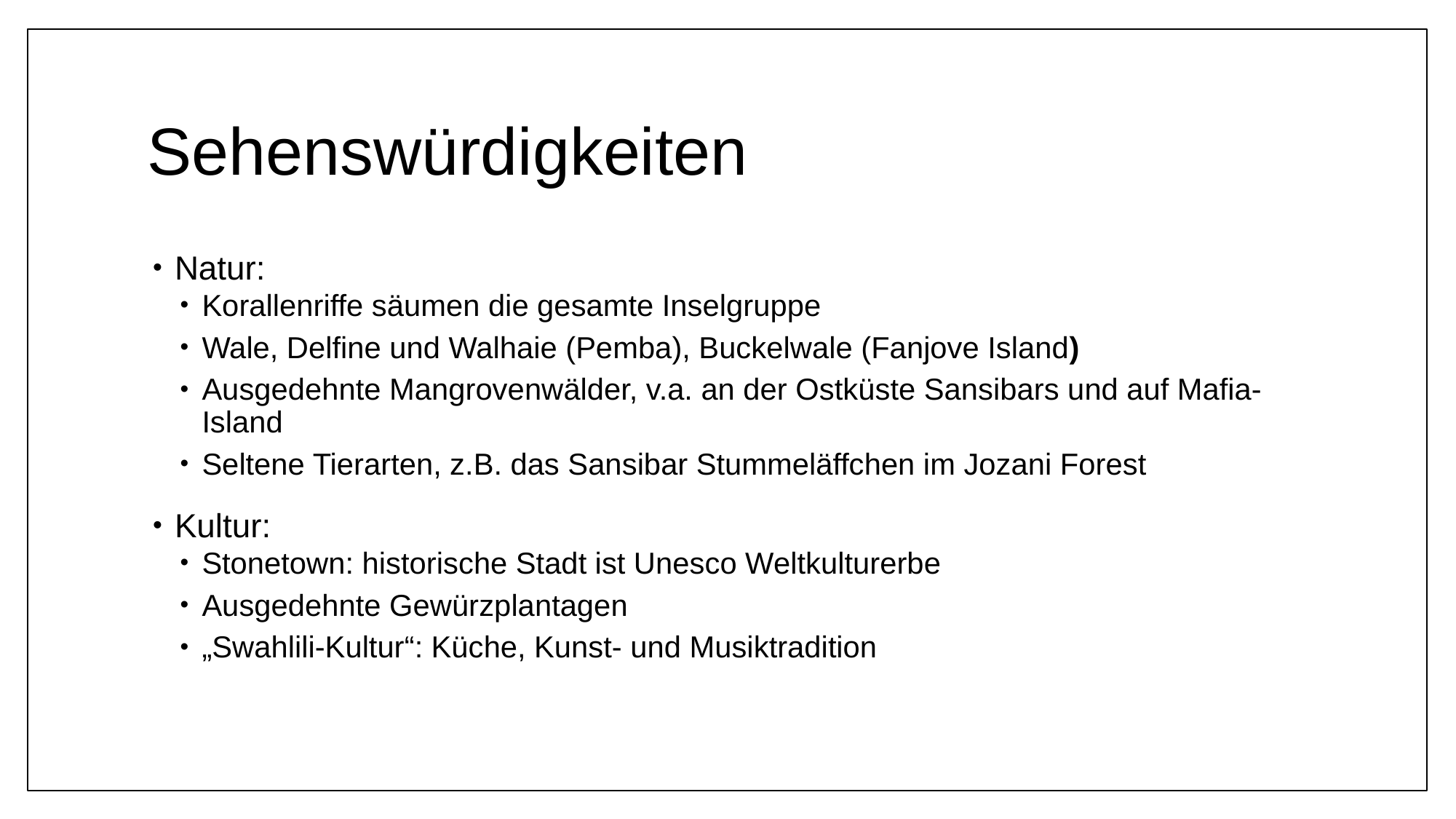

# Sehenswürdigkeiten
Natur:
Korallenriffe säumen die gesamte Inselgruppe
Wale, Delfine und Walhaie (Pemba), Buckelwale (Fanjove Island)
Ausgedehnte Mangrovenwälder, v.a. an der Ostküste Sansibars und auf Mafia-Island
Seltene Tierarten, z.B. das Sansibar Stummeläffchen im Jozani Forest
Kultur:
Stonetown: historische Stadt ist Unesco Weltkulturerbe
Ausgedehnte Gewürzplantagen
„Swahlili-Kultur“: Küche, Kunst- und Musiktradition